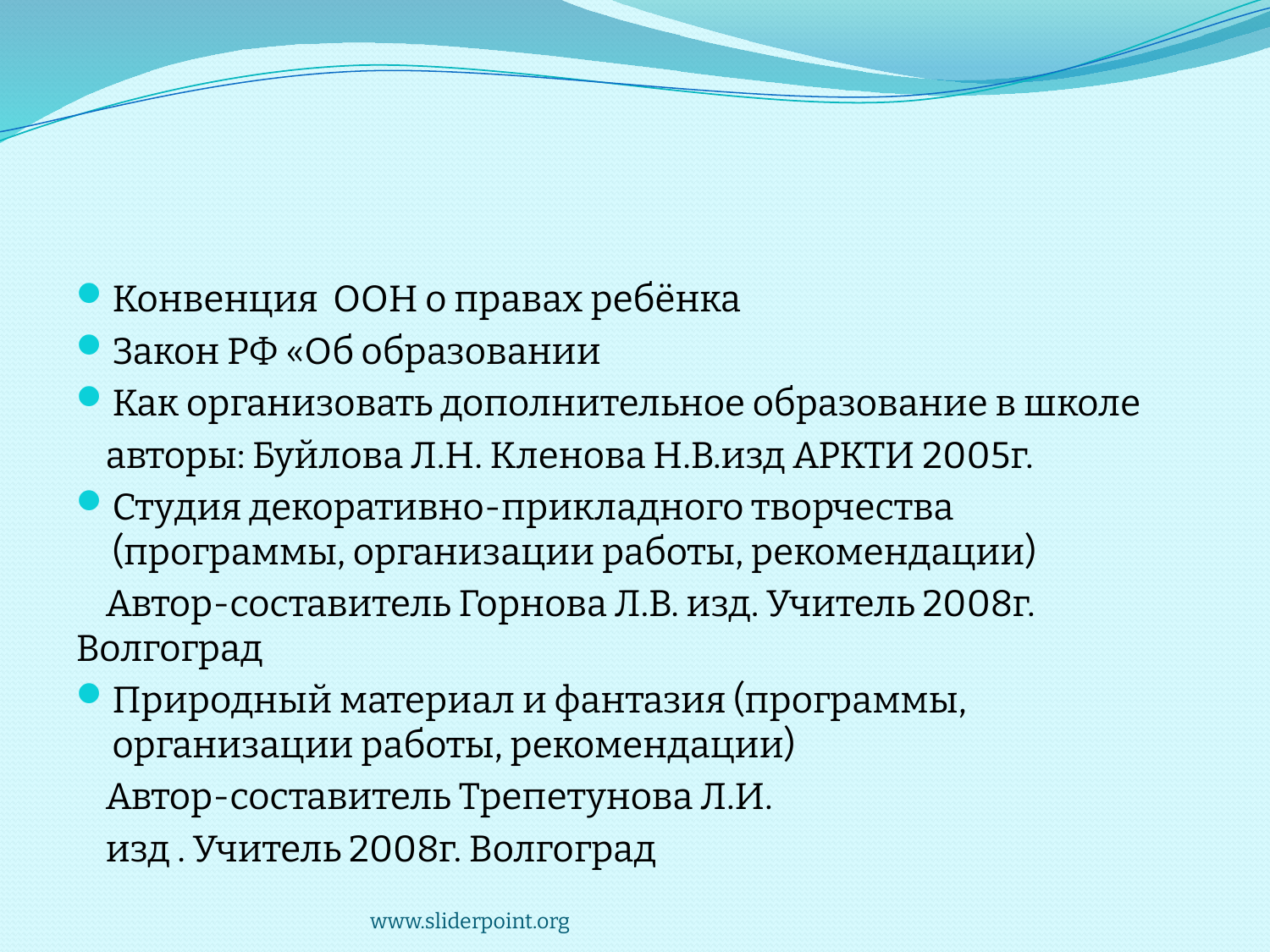

#
Конвенция  ООН о правах ребёнка
Закон РФ «Об образовании
Как организовать дополнительное образование в школе
    авторы: Буйлова Л.Н. Кленова Н.В.изд АРКТИ 2005г.
Студия декоративно-прикладного творчества (программы, организации работы, рекомендации)
    Автор-составитель Горнова Л.В. изд. Учитель 2008г.   Волгоград
Природный материал и фантазия (программы, организации работы, рекомендации)
    Автор-составитель Трепетунова Л.И.
    изд . Учитель 2008г. Волгоград

www.sliderpoint.org